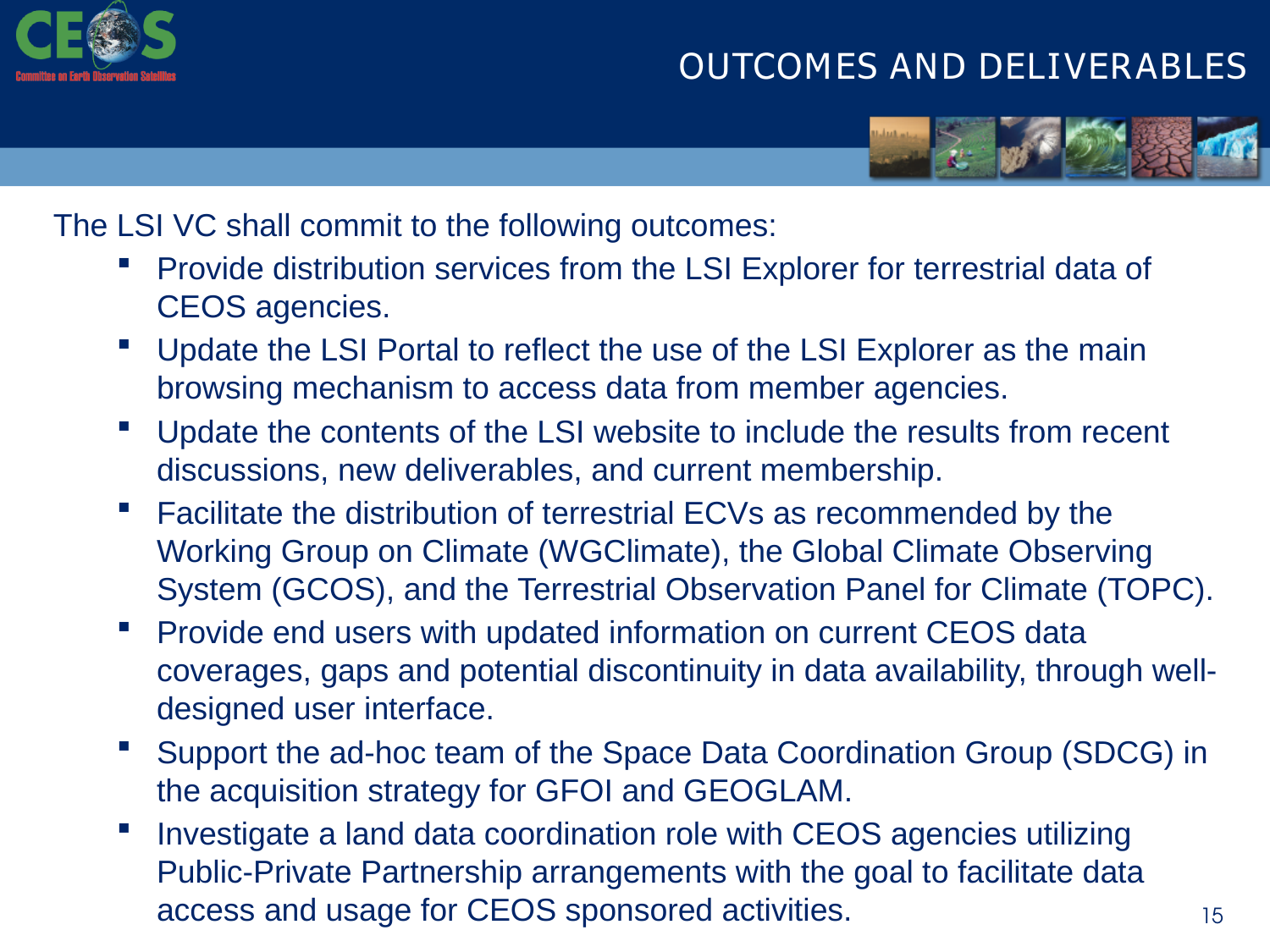

Outcomes and Deliverables
The LSI VC shall commit to the following outcomes:
Provide distribution services from the LSI Explorer for terrestrial data of CEOS agencies.
Update the LSI Portal to reflect the use of the LSI Explorer as the main browsing mechanism to access data from member agencies.
Update the contents of the LSI website to include the results from recent discussions, new deliverables, and current membership.
Facilitate the distribution of terrestrial ECVs as recommended by the Working Group on Climate (WGClimate), the Global Climate Observing System (GCOS), and the Terrestrial Observation Panel for Climate (TOPC).
Provide end users with updated information on current CEOS data coverages, gaps and potential discontinuity in data availability, through well-designed user interface.
Support the ad-hoc team of the Space Data Coordination Group (SDCG) in the acquisition strategy for GFOI and GEOGLAM.
Investigate a land data coordination role with CEOS agencies utilizing Public-Private Partnership arrangements with the goal to facilitate data access and usage for CEOS sponsored activities.
15